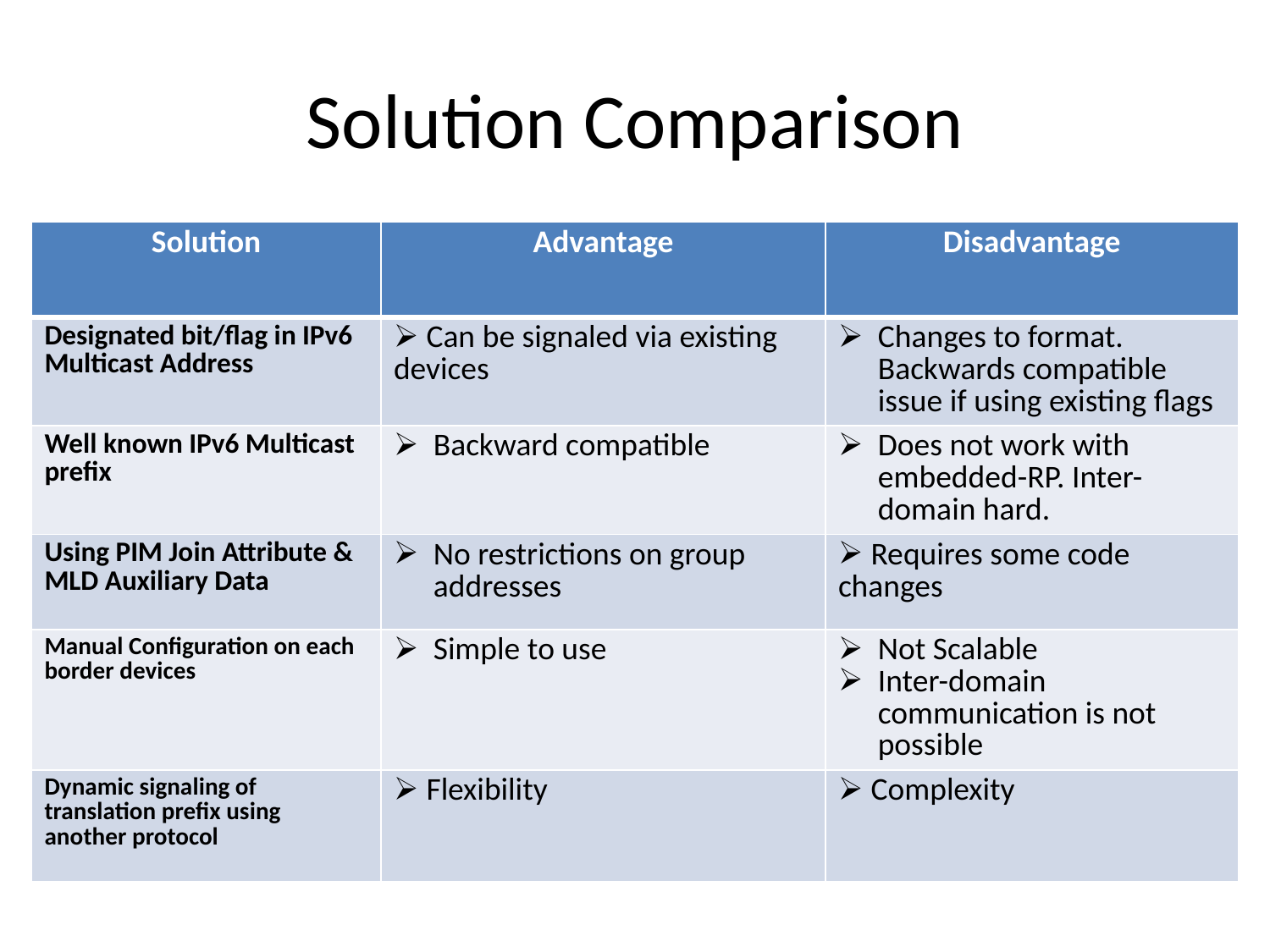

# Solution Comparison
| Solution | Advantage | Disadvantage |
| --- | --- | --- |
| Designated bit/flag in IPv6 Multicast Address | Can be signaled via existing devices | Changes to format. Backwards compatible issue if using existing flags |
| Well known IPv6 Multicast prefix | Backward compatible | Does not work with embedded-RP. Inter-domain hard. |
| Using PIM Join Attribute & MLD Auxiliary Data | No restrictions on group addresses | Requires some code changes |
| Manual Configuration on each border devices | Simple to use | Not Scalable Inter-domain communication is not possible |
| Dynamic signaling of translation prefix using another protocol | Flexibility | Complexity |